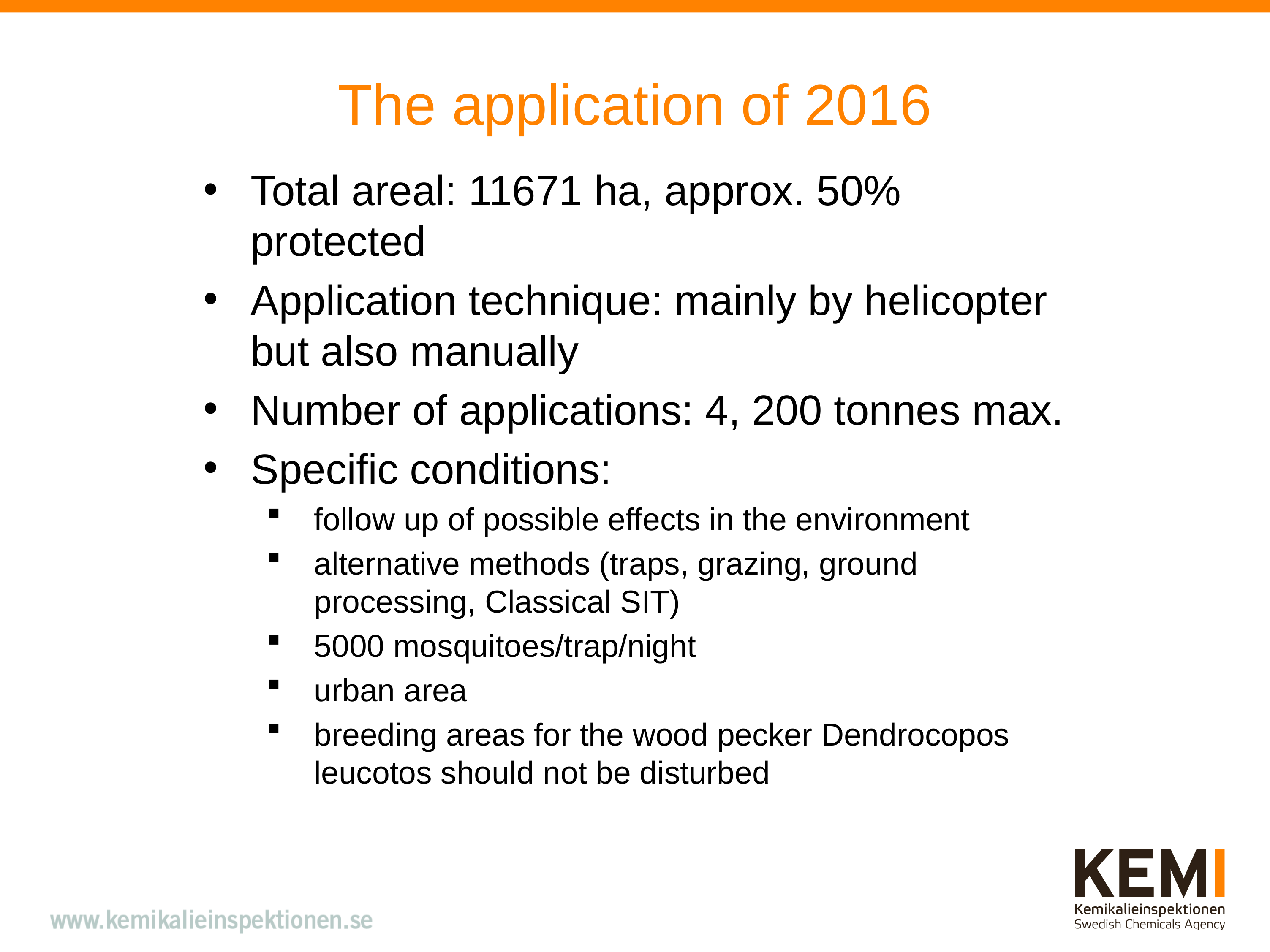

# The application of 2016
Total areal: 11671 ha, approx. 50% protected
Application technique: mainly by helicopter but also manually
Number of applications: 4, 200 tonnes max.
Specific conditions:
follow up of possible effects in the environment
alternative methods (traps, grazing, ground processing, Classical SIT)
5000 mosquitoes/trap/night
urban area
breeding areas for the wood pecker Dendrocopos leucotos should not be disturbed